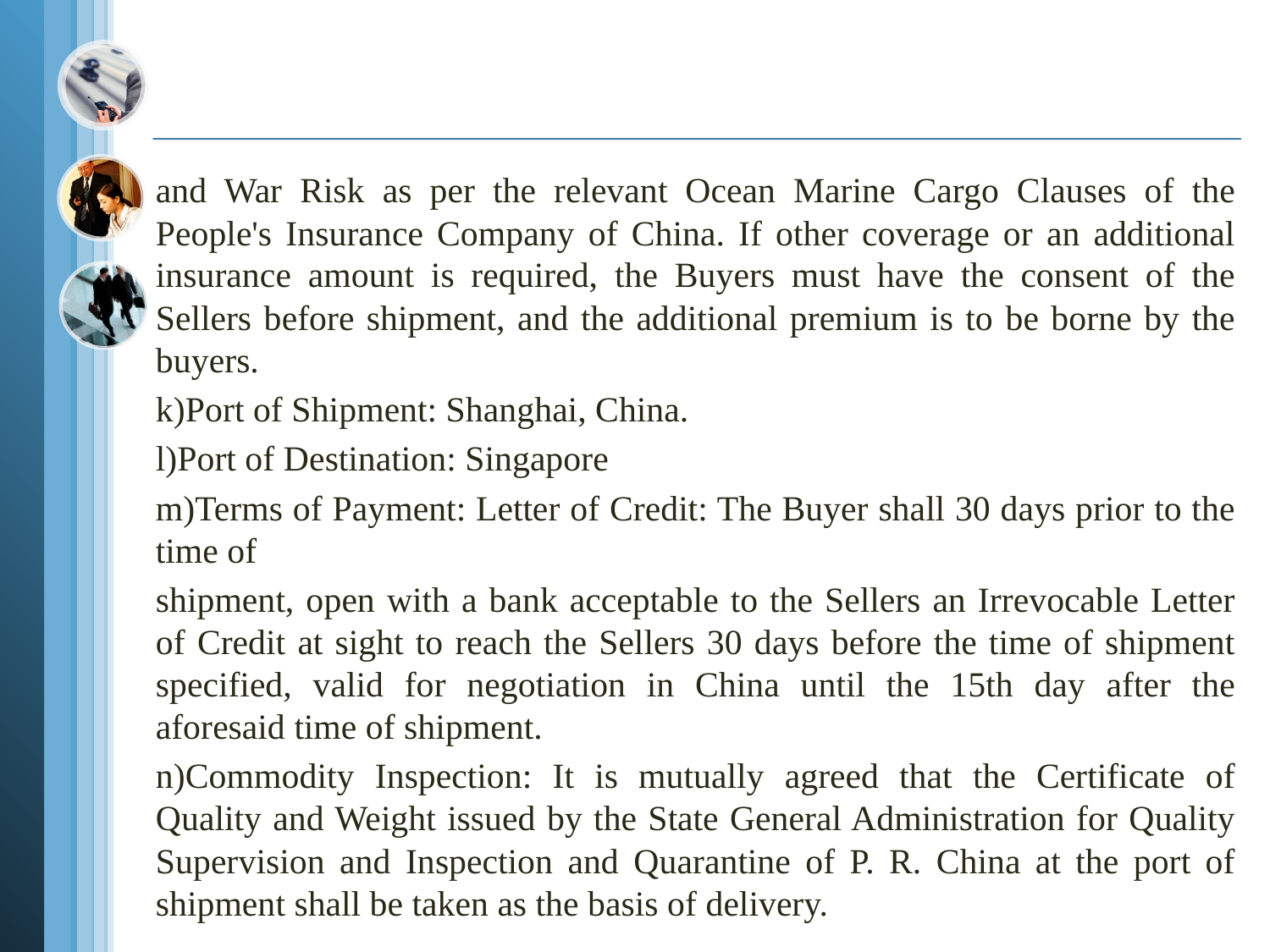

#
and War Risk as per the relevant Ocean Marine Cargo Clauses of the People's Insurance Company of China. If other coverage or an additional insurance amount is required, the Buyers must have the consent of the Sellers before shipment, and the additional premium is to be borne by the buyers.
k)Port of Shipment: Shanghai, China.
l)Port of Destination: Singapore
m)Terms of Payment: Letter of Credit: The Buyer shall 30 days prior to the time of
shipment, open with a bank acceptable to the Sellers an Irrevocable Letter of Credit at sight to reach the Sellers 30 days before the time of shipment specified, valid for negotiation in China until the 15th day after the aforesaid time of shipment.
n)Commodity Inspection: It is mutually agreed that the Certificate of Quality and Weight issued by the State General Administration for Quality Supervision and Inspection and Quarantine of P. R. China at the port of shipment shall be taken as the basis of delivery.